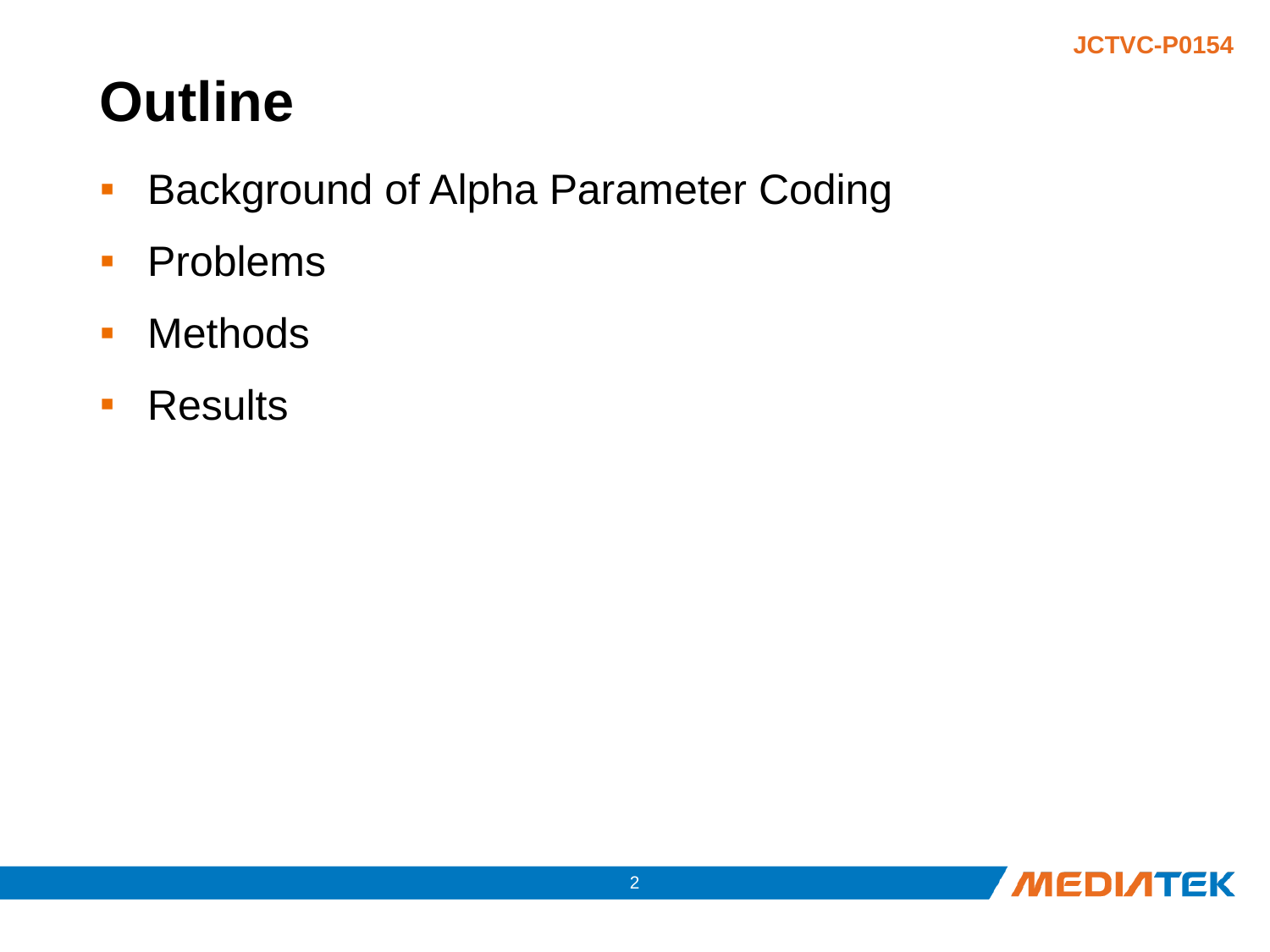

# Outline
Background of Alpha Parameter Coding
Problems
Methods
Results

2